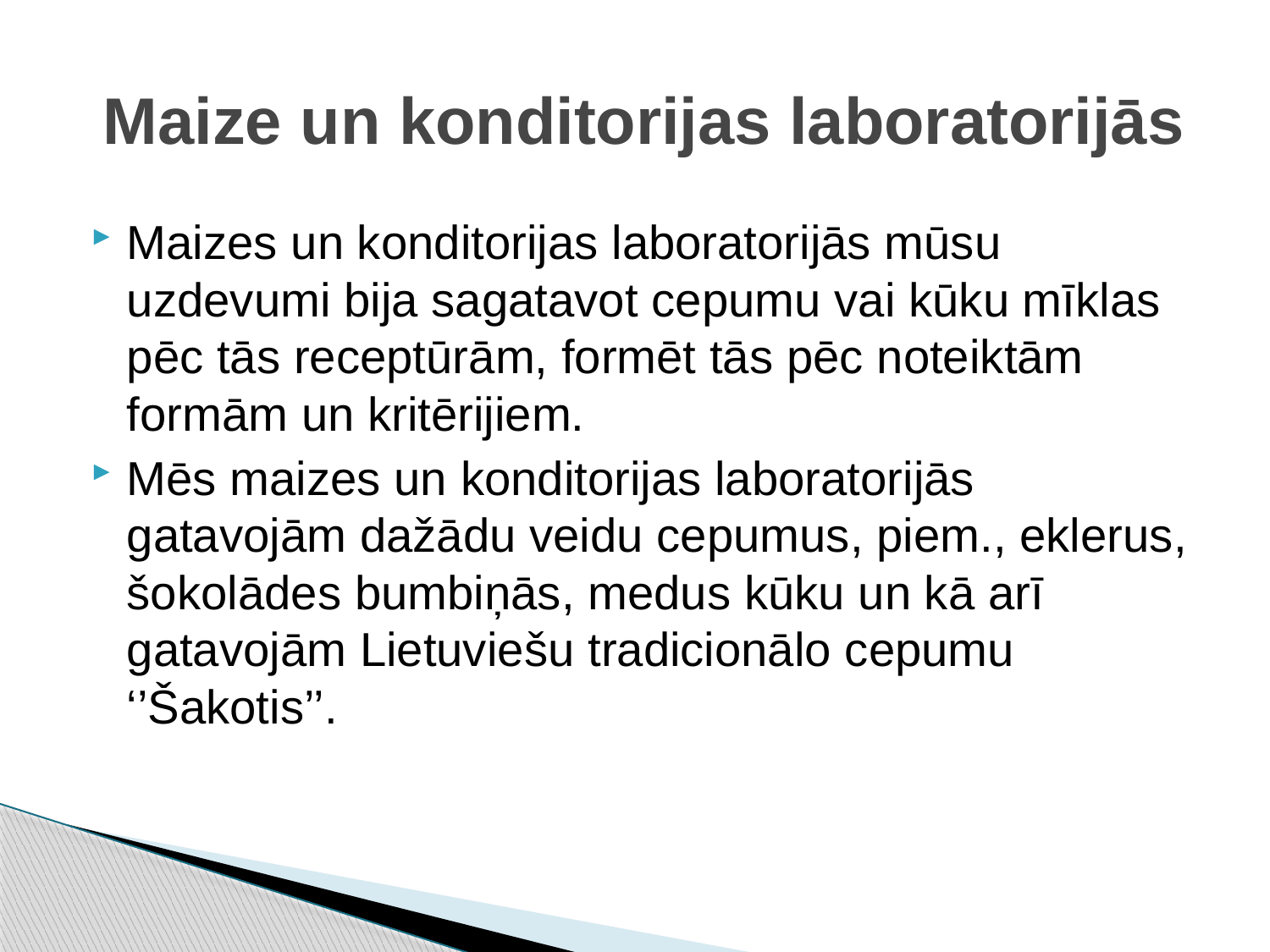

# Maize un konditorijas laboratorijās
Maizes un konditorijas laboratorijās mūsu uzdevumi bija sagatavot cepumu vai kūku mīklas pēc tās receptūrām, formēt tās pēc noteiktām formām un kritērijiem.
Mēs maizes un konditorijas laboratorijās gatavojām dažādu veidu cepumus, piem., eklerus, šokolādes bumbiņās, medus kūku un kā arī gatavojām Lietuviešu tradicionālo cepumu ‘’Šakotis’’.